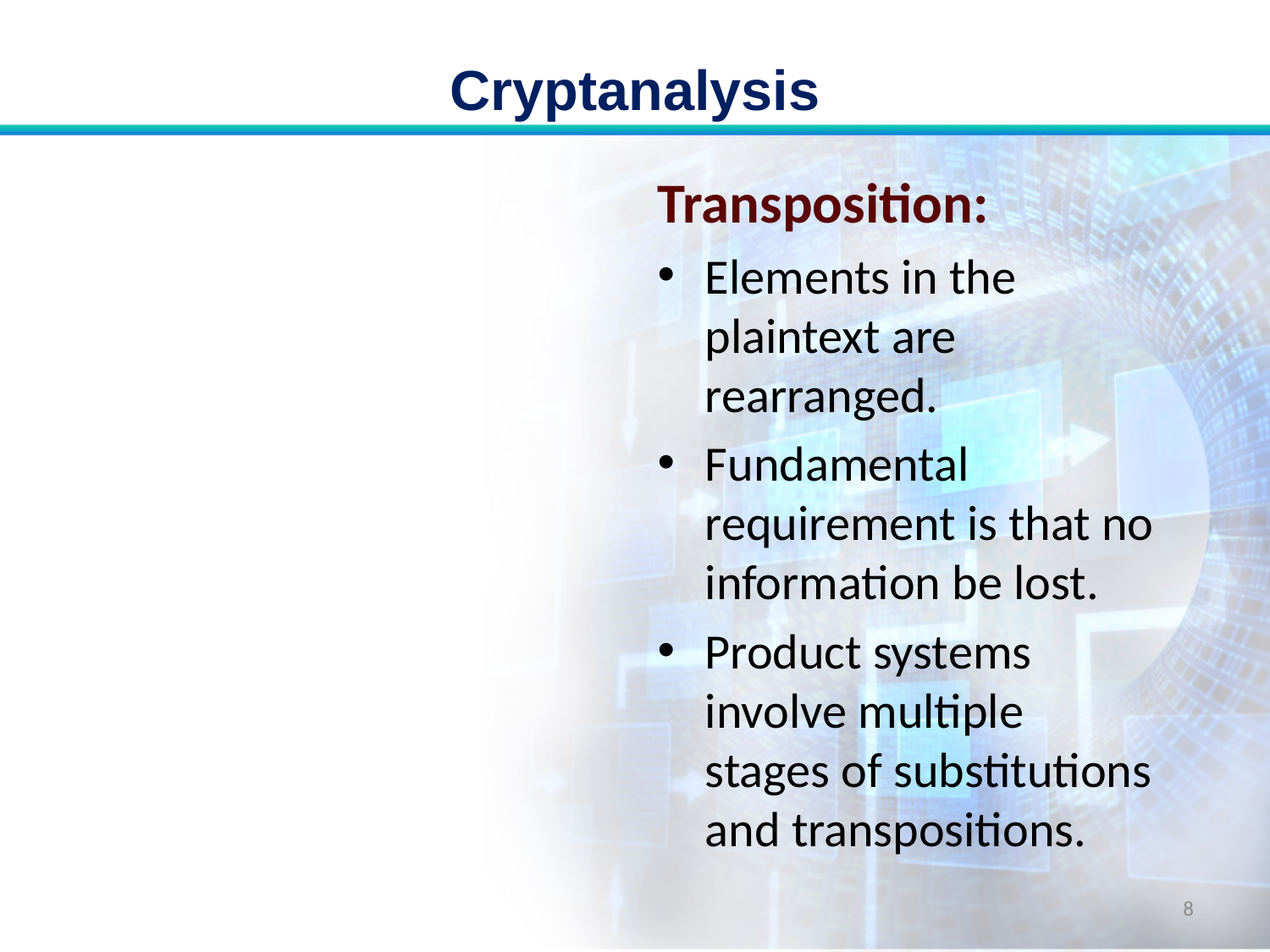

# Cryptanalysis
Transposition:
Elements in the plaintext are rearranged.
Fundamental requirement is that no information be lost.
Product systems involve multiple stages of substitutions and transpositions.

8